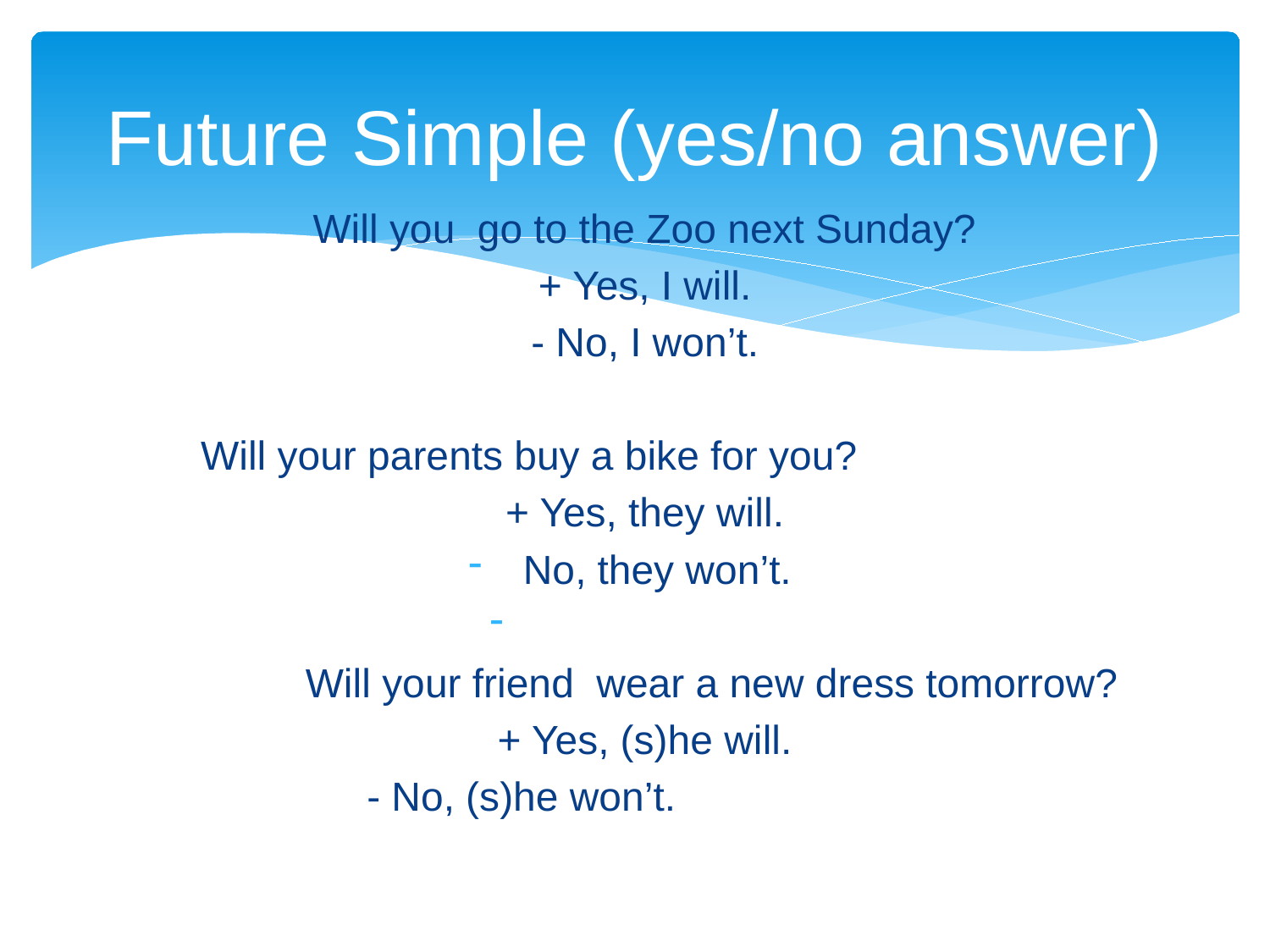

# Future Simple (yes/no answer)
Will you  go to the Zoo next Sunday?
+ Yes, I will.
- No, I won’t.

		 Will your parents buy a bike for you?
+ Yes, they will.
No, they won’t.

            Will your friend  wear a new dress tomorrow?
+ Yes, (s)he will.
- No, (s)he won’t.